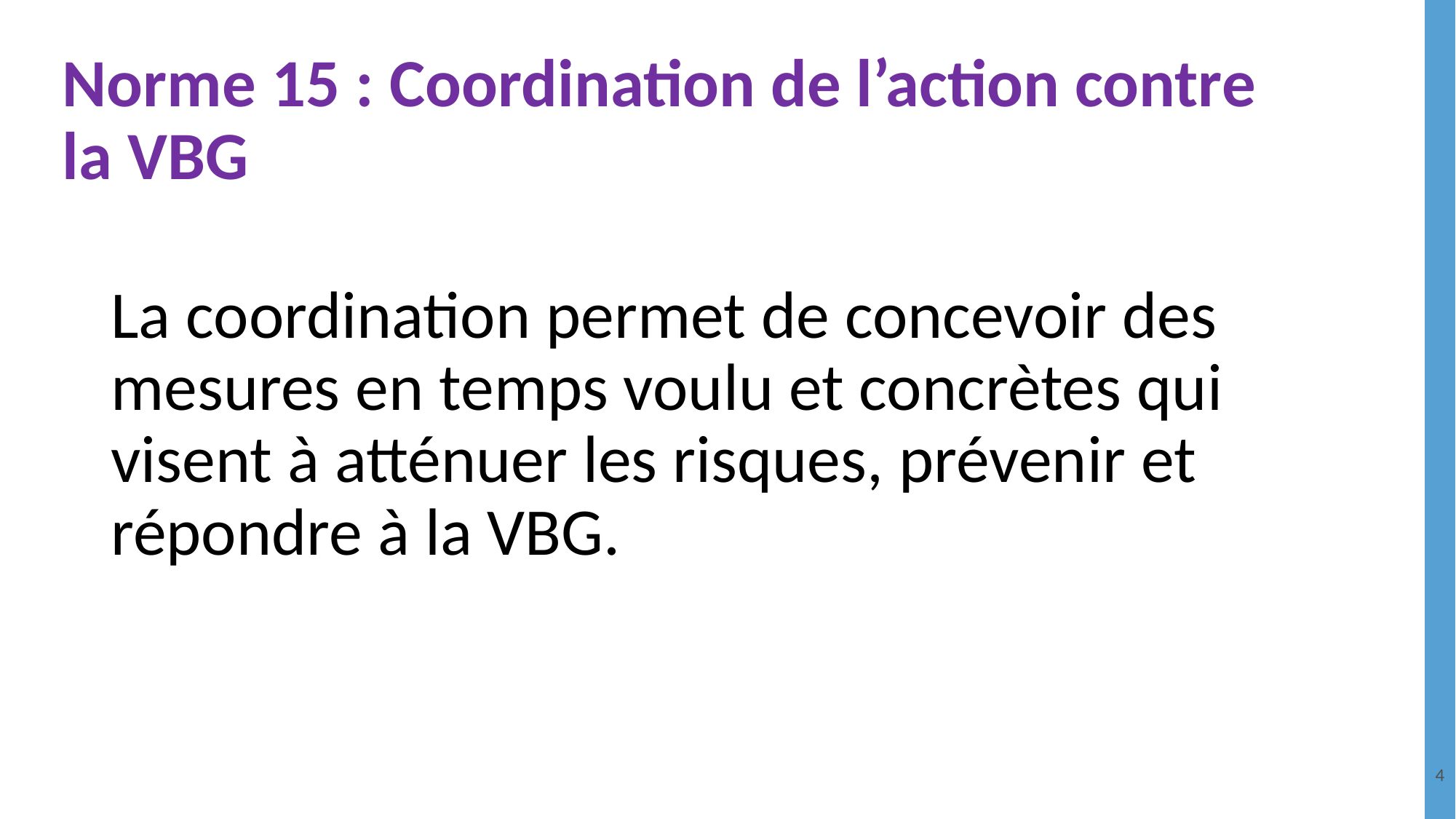

# Norme 15 : Coordination de l’action contre la VBG
La coordination permet de concevoir des mesures en temps voulu et concrètes qui visent à atténuer les risques, prévenir et répondre à la VBG.